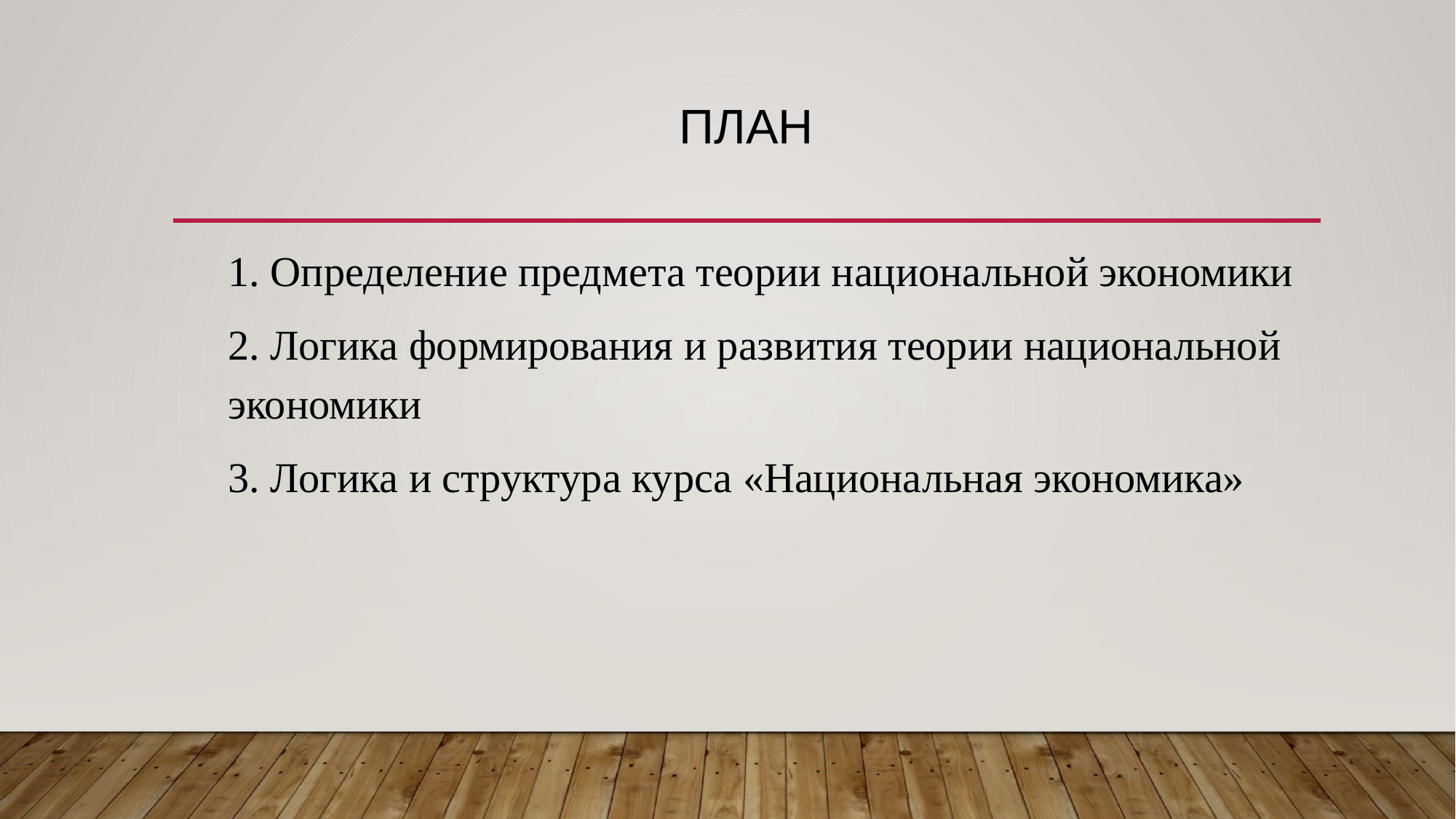

# ПЛАН
1. Определение предмета теории национальной экономики
2. Логика формирования и развития теории национальной экономики
3. Логика и структура курса «Национальная экономика»